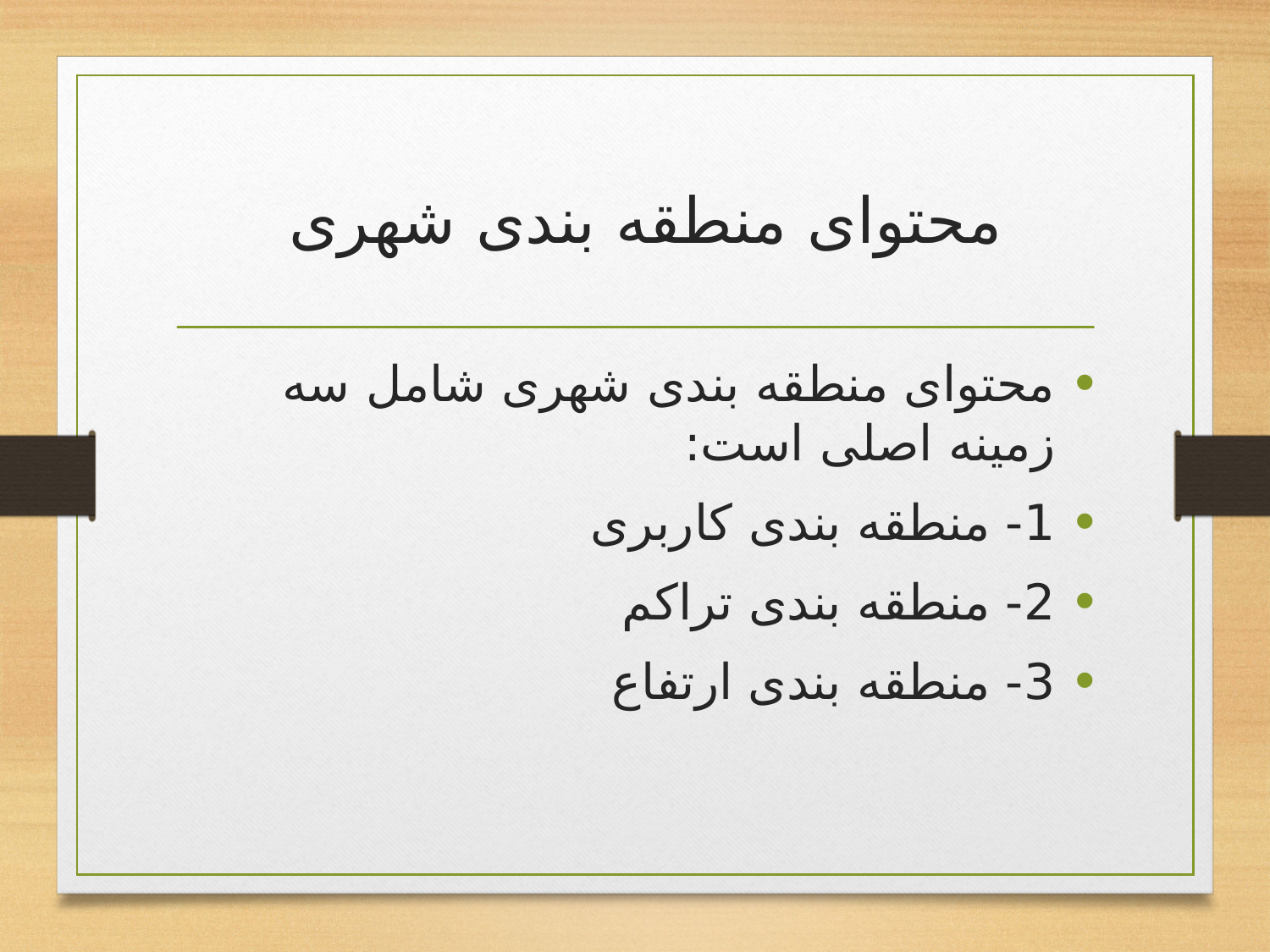

# محتوای منطقه بندی شهری
محتوای منطقه بندی شهری شامل سه زمینه اصلی است:
1- منطقه بندی کاربری
2- منطقه بندی تراکم
3- منطقه بندی ارتفاع